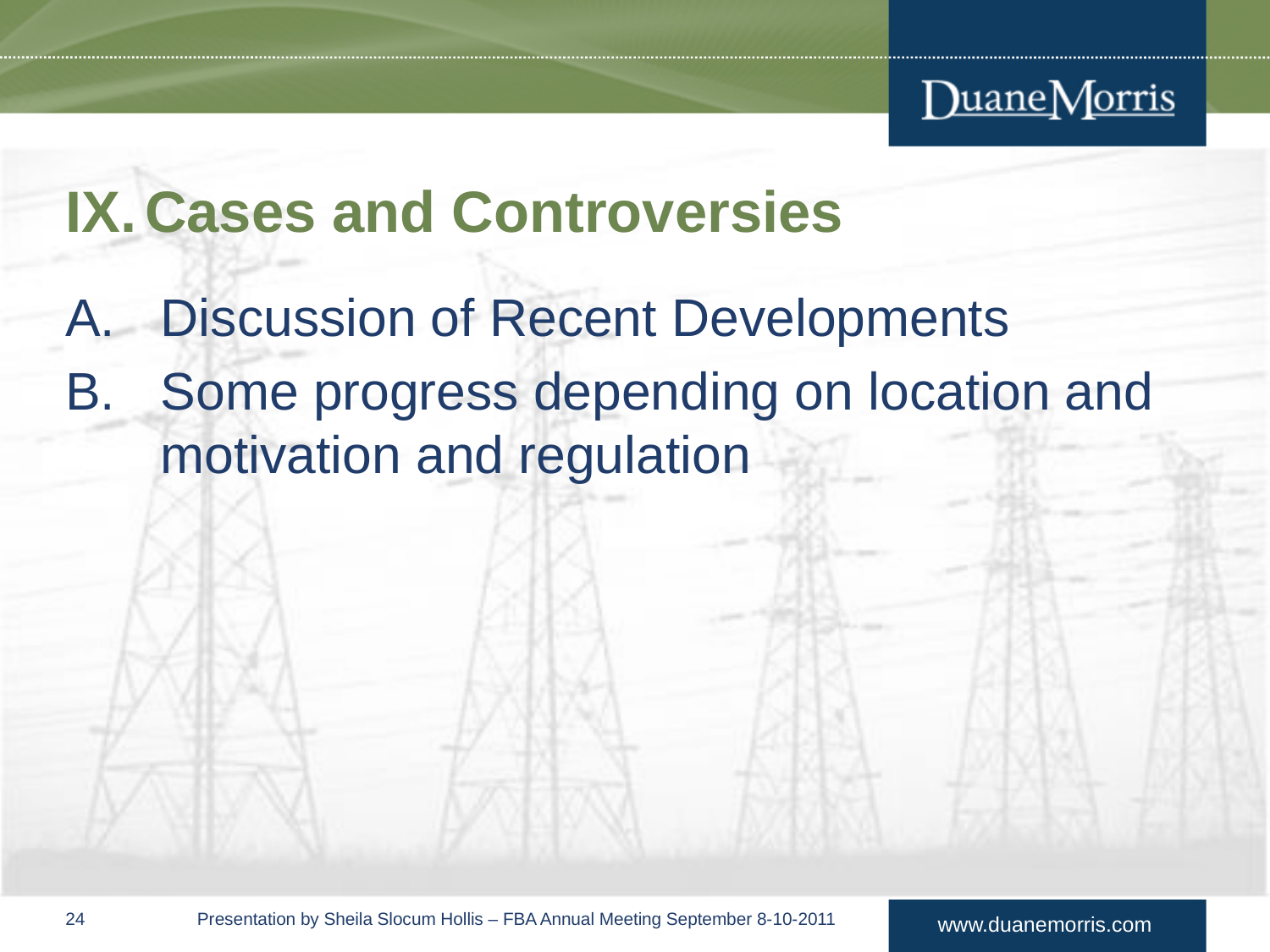

# Cases and Controversies
Discussion of Recent Developments
Some progress depending on location and motivation and regulation
24	 Presentation by Sheila Slocum Hollis – FBA Annual Meeting September 8-10-2011